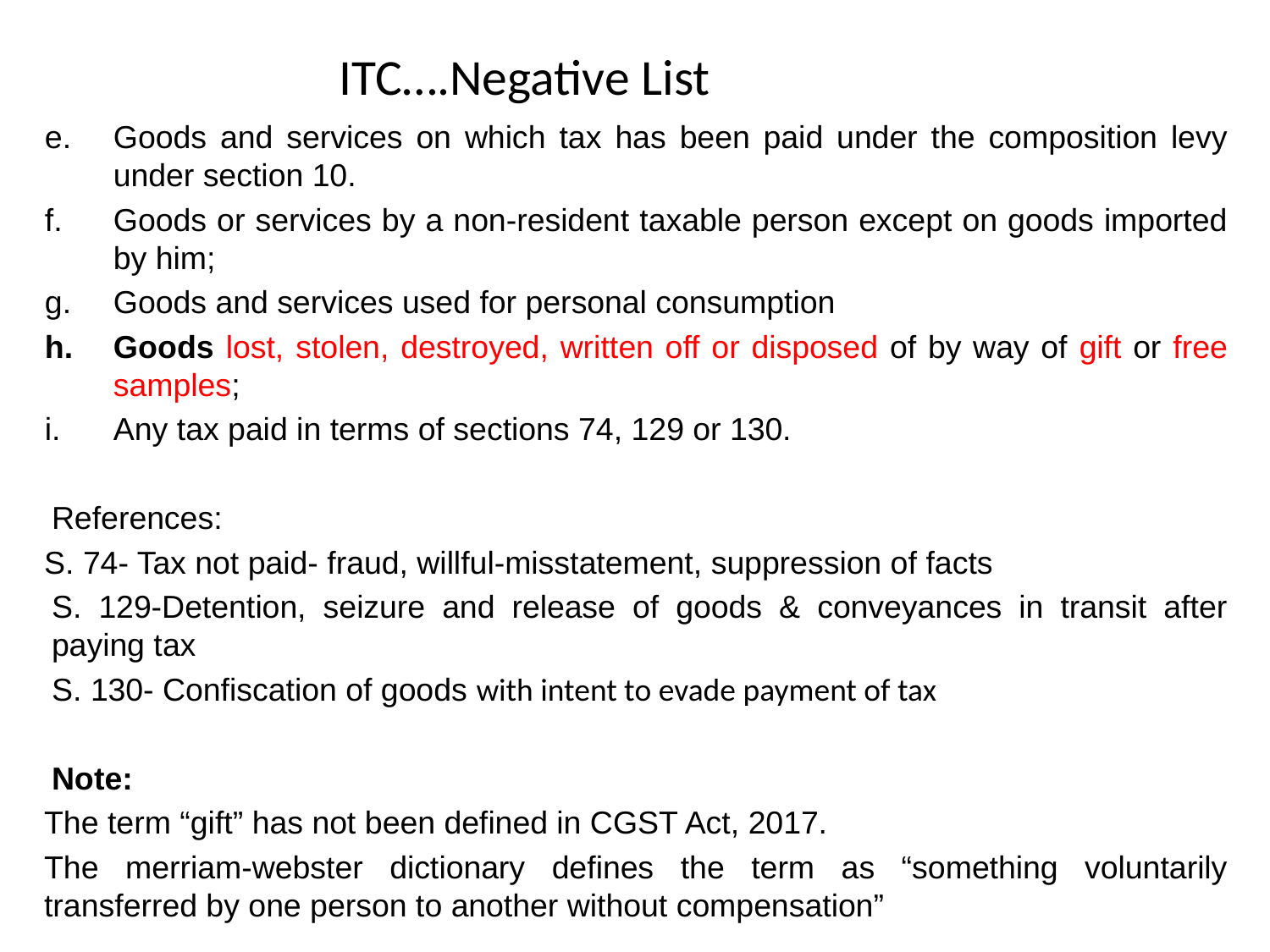

# ITC….Negative List
Goods and services on which tax has been paid under the composition levy under section 10.
Goods or services by a non-resident taxable person except on goods imported by him;
Goods and services used for personal consumption
Goods lost, stolen, destroyed, written off or disposed of by way of gift or free samples;
Any tax paid in terms of sections 74, 129 or 130.

References:
S. 74- Tax not paid- fraud, willful-misstatement, suppression of facts
S. 129-Detention, seizure and release of goods & conveyances in transit after paying tax
S. 130- Confiscation of goods with intent to evade payment of tax

Note:
The term “gift” has not been defined in CGST Act, 2017.
The merriam-webster dictionary defines the term as “something voluntarily transferred by one person to another without compensation”